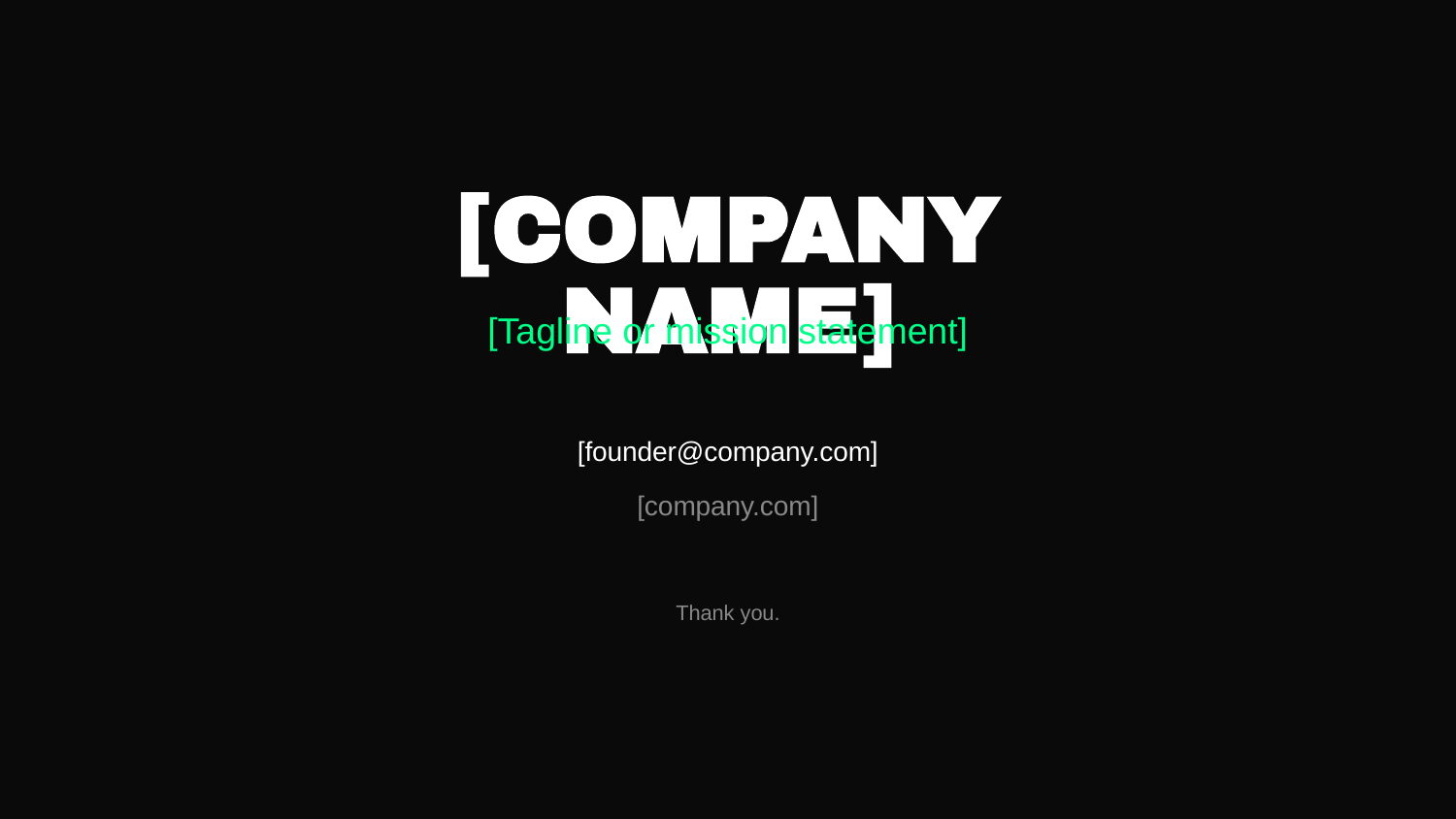

[COMPANY NAME]
[Tagline or mission statement]
[founder@company.com]
[company.com]
Thank you.